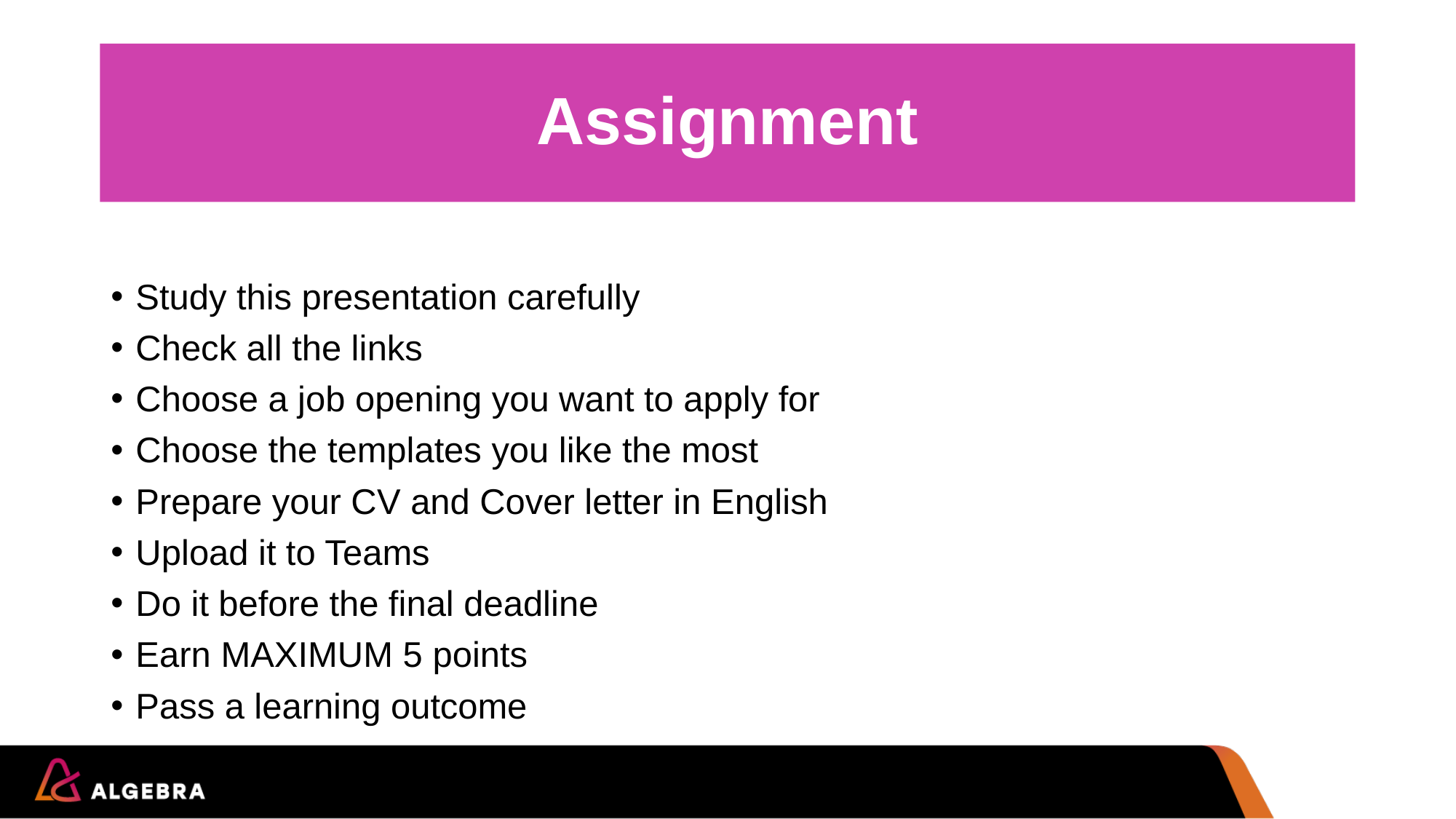

# Assignment

Study this presentation carefully
Check all the links
Choose a job opening you want to apply for
Choose the templates you like the most
Prepare your CV and Cover letter in English
Upload it to Teams
Do it before the final deadline
Earn MAXIMUM 5 points
Pass a learning outcome